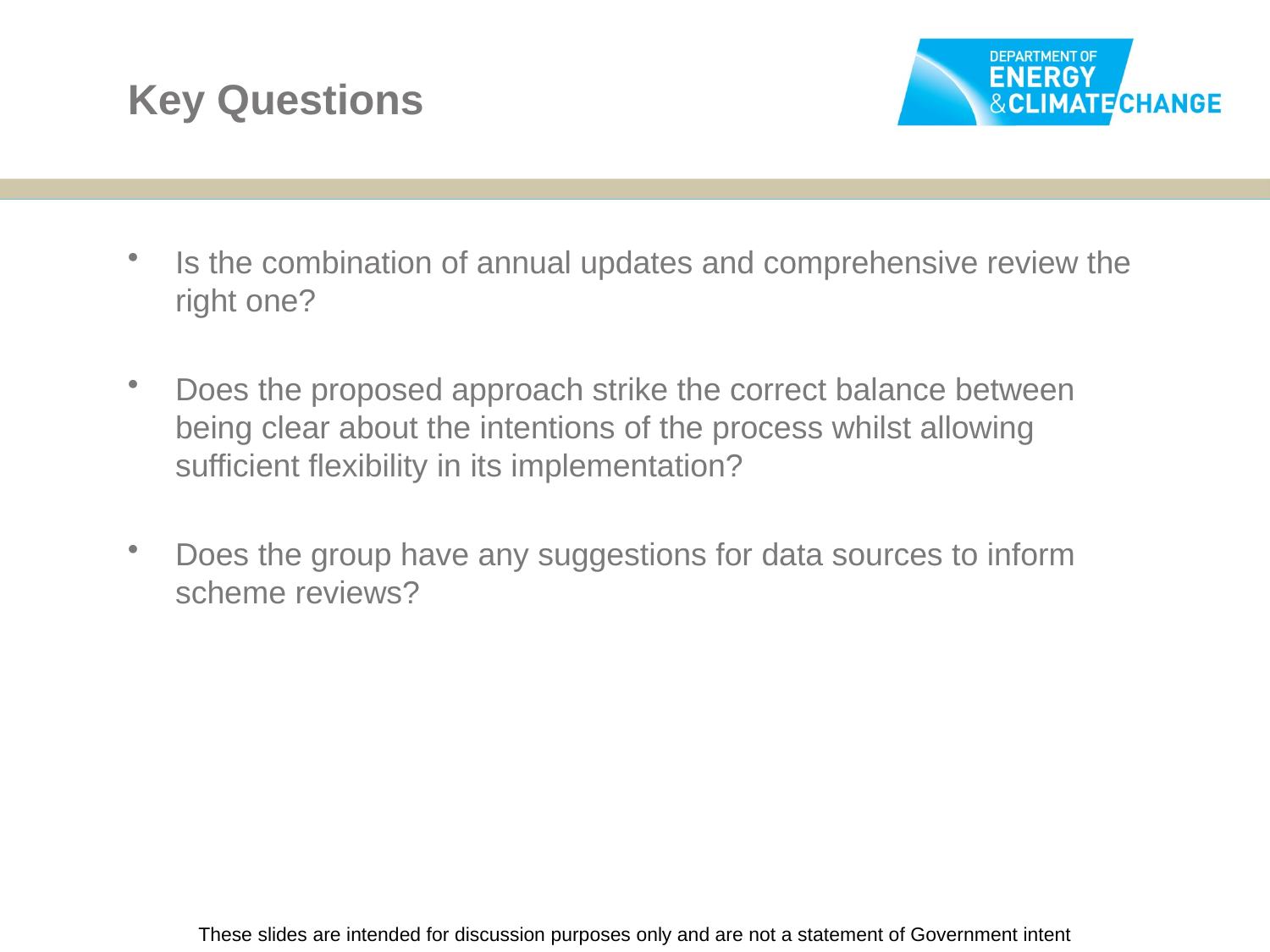

# Key Questions
Is the combination of annual updates and comprehensive review the right one?

Does the proposed approach strike the correct balance between being clear about the intentions of the process whilst allowing sufficient flexibility in its implementation?

Does the group have any suggestions for data sources to inform scheme reviews?

These slides are intended for discussion purposes only and are not a statement of Government intent